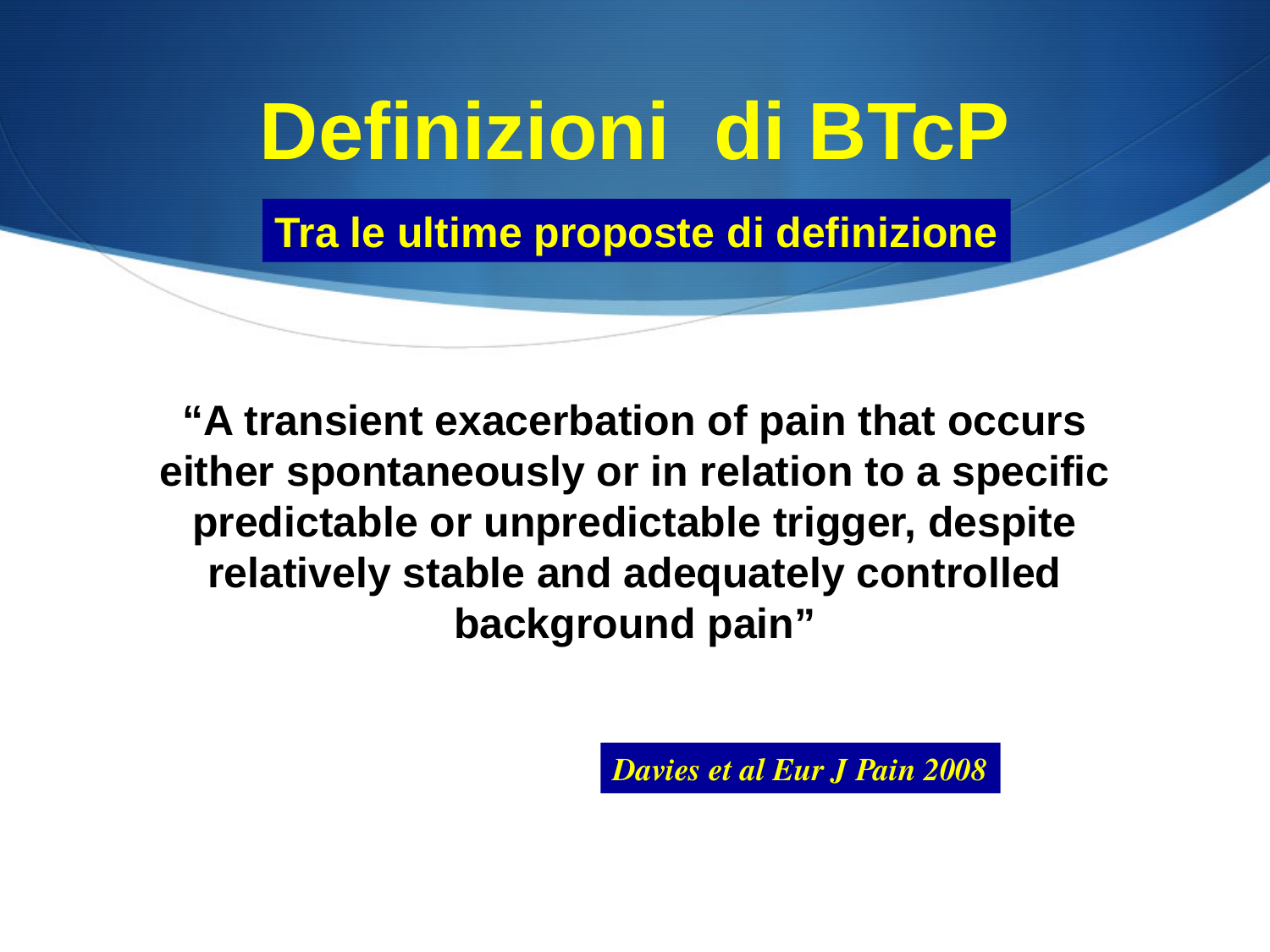

# Definizioni  di BTcP
Tra le ultime proposte di definizione

“A transient exacerbation of pain that occurs either spontaneously or in relation to a specific predictable or unpredictable trigger, despite relatively stable and adequately controlled background pain”
Davies et al Eur J Pain 2008